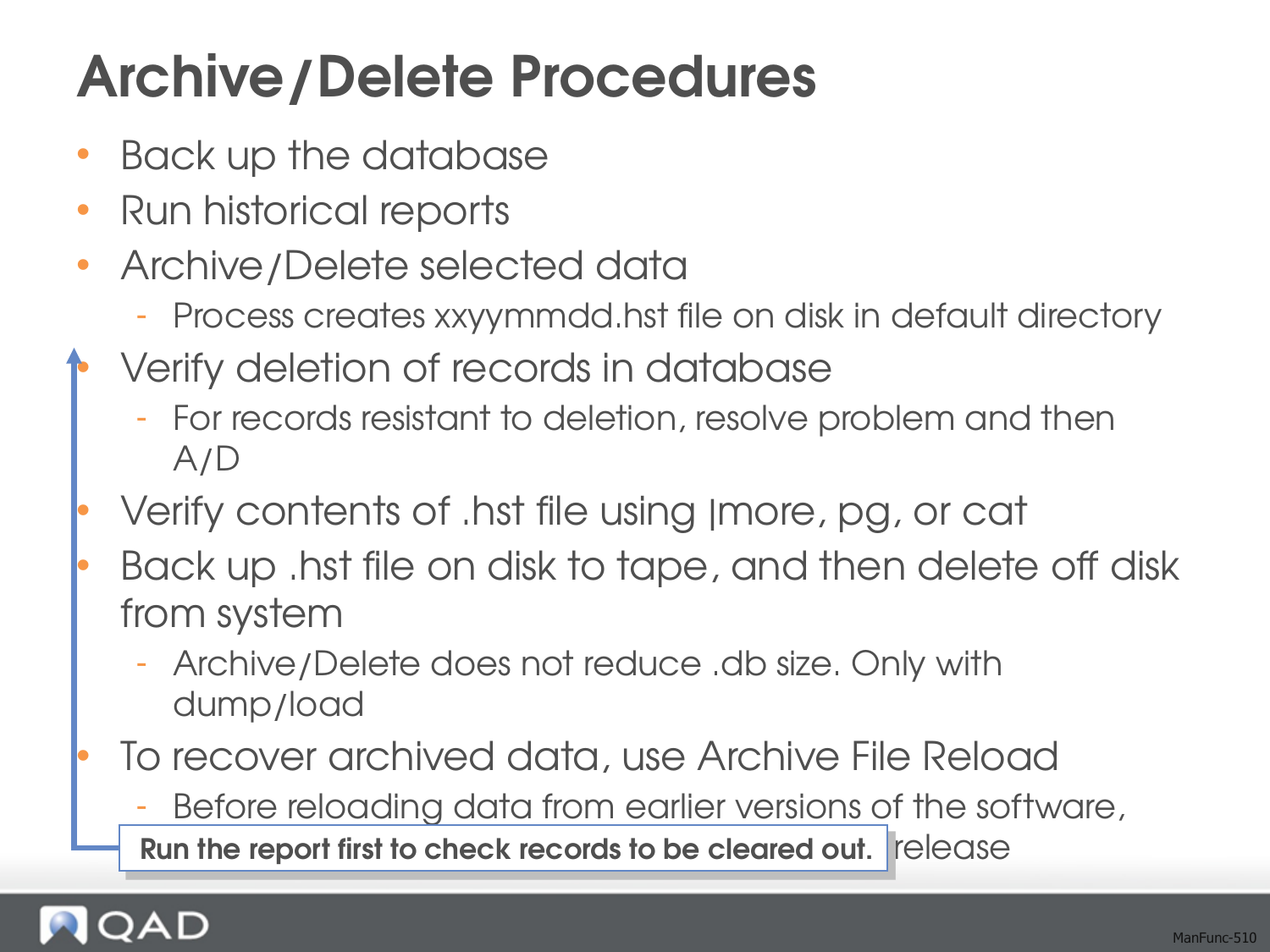

# Archive/Delete Procedures
Back up the database
Run historical reports
Archive/Delete selected data
Process creates xxyymmdd.hst file on disk in default directory
Verify deletion of records in database
For records resistant to deletion, resolve problem and then A/D
Verify contents of .hst file using |more, pg, or cat
Back up .hst file on disk to tape, and then delete off disk from system
Archive/Delete does not reduce .db size. Only with dump/load
To recover archived data, use Archive File Reload
Before reloading data from earlier versions of the software,
the data must be converted to your current release

 Run the report first to check records to be cleared out.
ManFunc-510